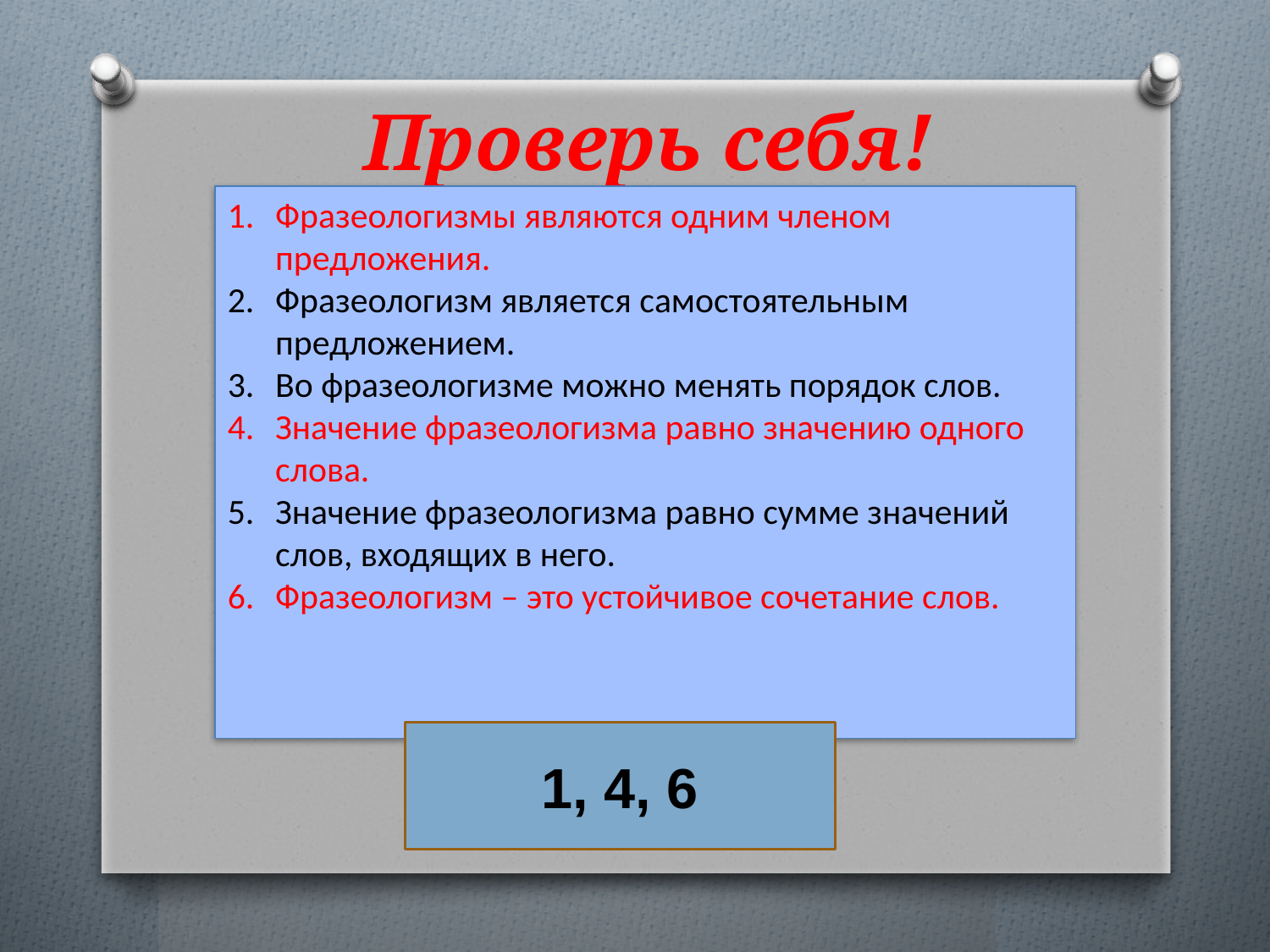

# Проверь себя!
Фразеологизмы являются одним членом предложения.
Фразеологизм является самостоятельным предложением.
Во фразеологизме можно менять порядок слов.
Значение фразеологизма равно значению одного слова.
Значение фразеологизма равно сумме значений слов, входящих в него.
Фразеологизм – это устойчивое сочетание слов.
1, 4, 6